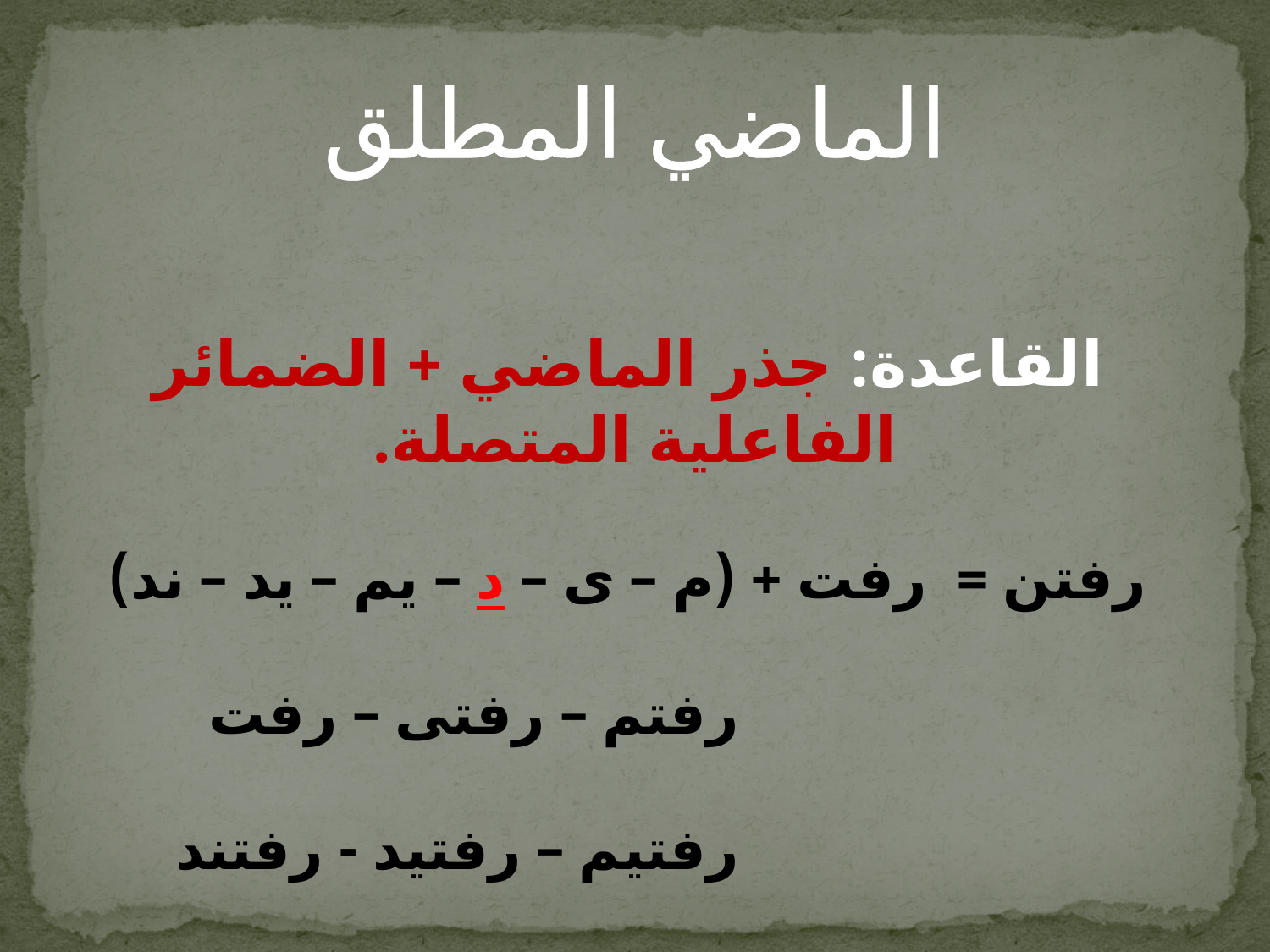

الماضي المطلق
 القاعدة: جذر الماضي + الضمائر الفاعلية المتصلة.

 رفتن =  رفت + (م – ى – د – يم – يد – ند)

                               رفتم – رفتى – رفت

                               رفتيم – رفتيد - رفتند